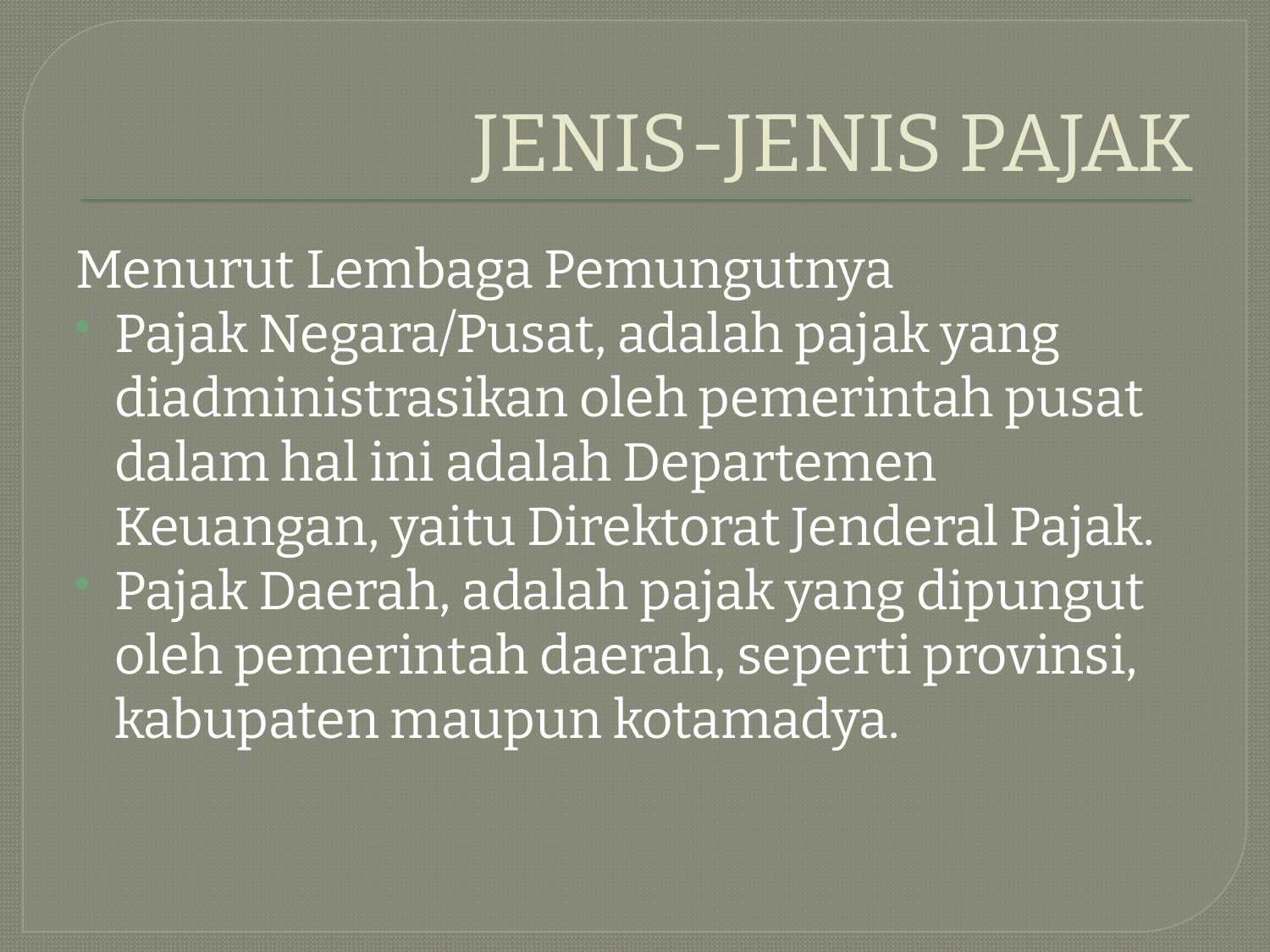

# JENIS-JENIS PAJAK
Menurut Lembaga Pemungutnya
Pajak Negara/Pusat, adalah pajak yang diadministrasikan oleh pemerintah pusat dalam hal ini adalah Departemen Keuangan, yaitu Direktorat Jenderal Pajak.
Pajak Daerah, adalah pajak yang dipungut oleh pemerintah daerah, seperti provinsi, kabupaten maupun kotamadya.